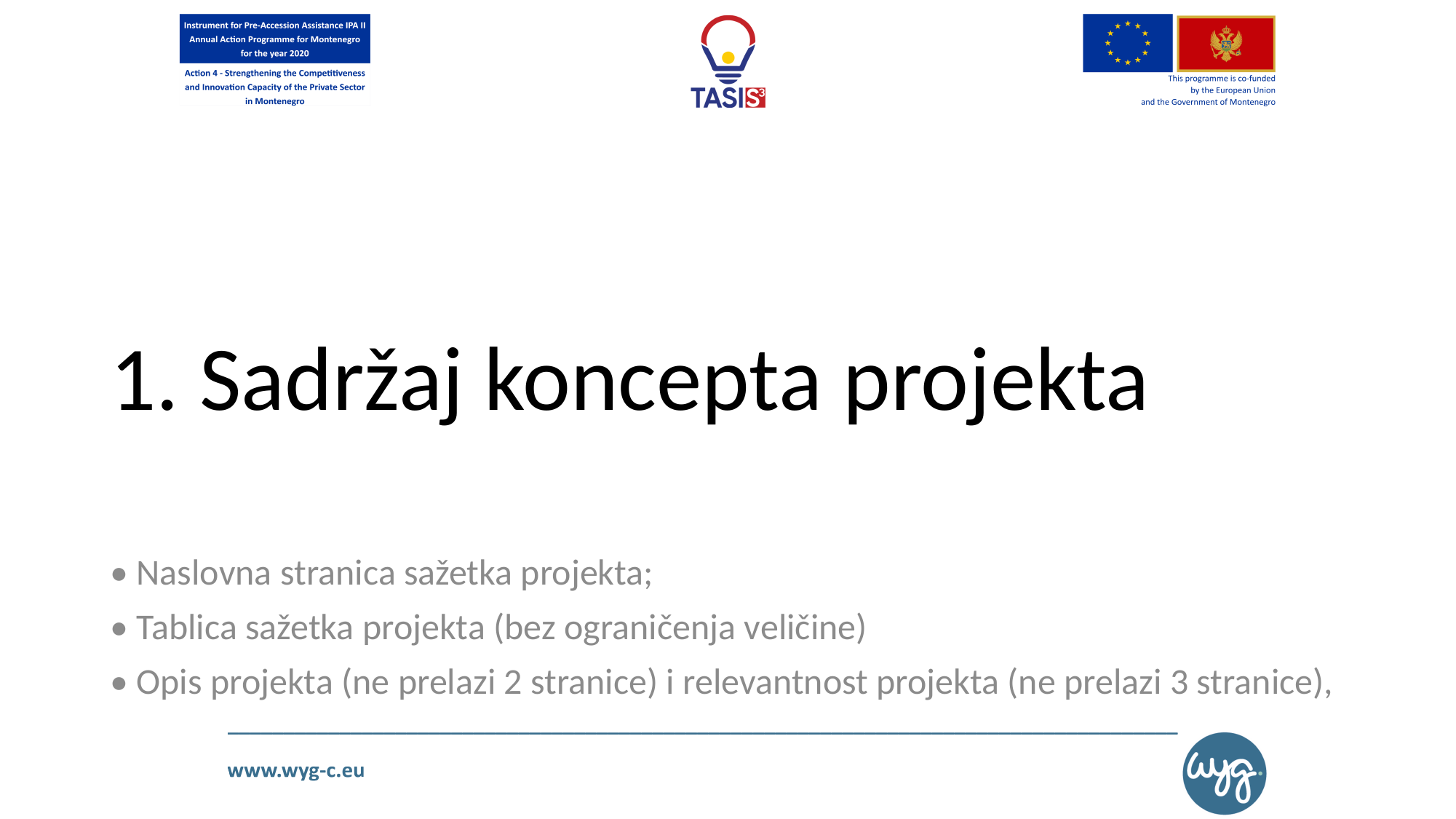

# 1. Sadržaj koncepta projekta
• Naslovna stranica sažetka projekta;
• Tablica sažetka projekta (bez ograničenja veličine)
• Opis projekta (ne prelazi 2 stranice) i relevantnost projekta (ne prelazi 3 stranice),